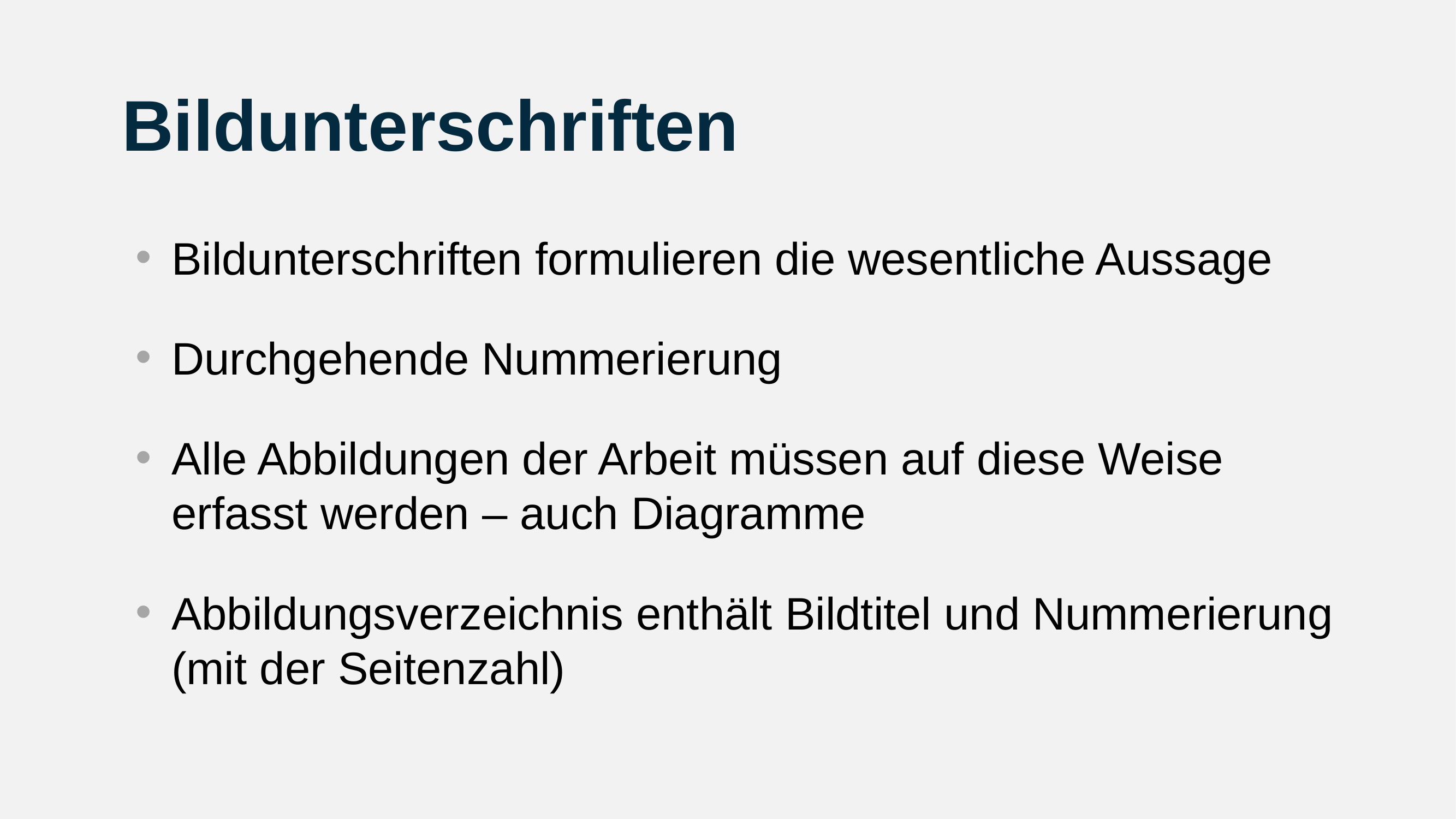

# Bildunterschriften
Bildunterschriften formulieren die wesentliche Aussage
Durchgehende Nummerierung
Alle Abbildungen der Arbeit müssen auf diese Weise erfasst werden – auch Diagramme
Abbildungsverzeichnis enthält Bildtitel und Nummerierung (mit der Seitenzahl)